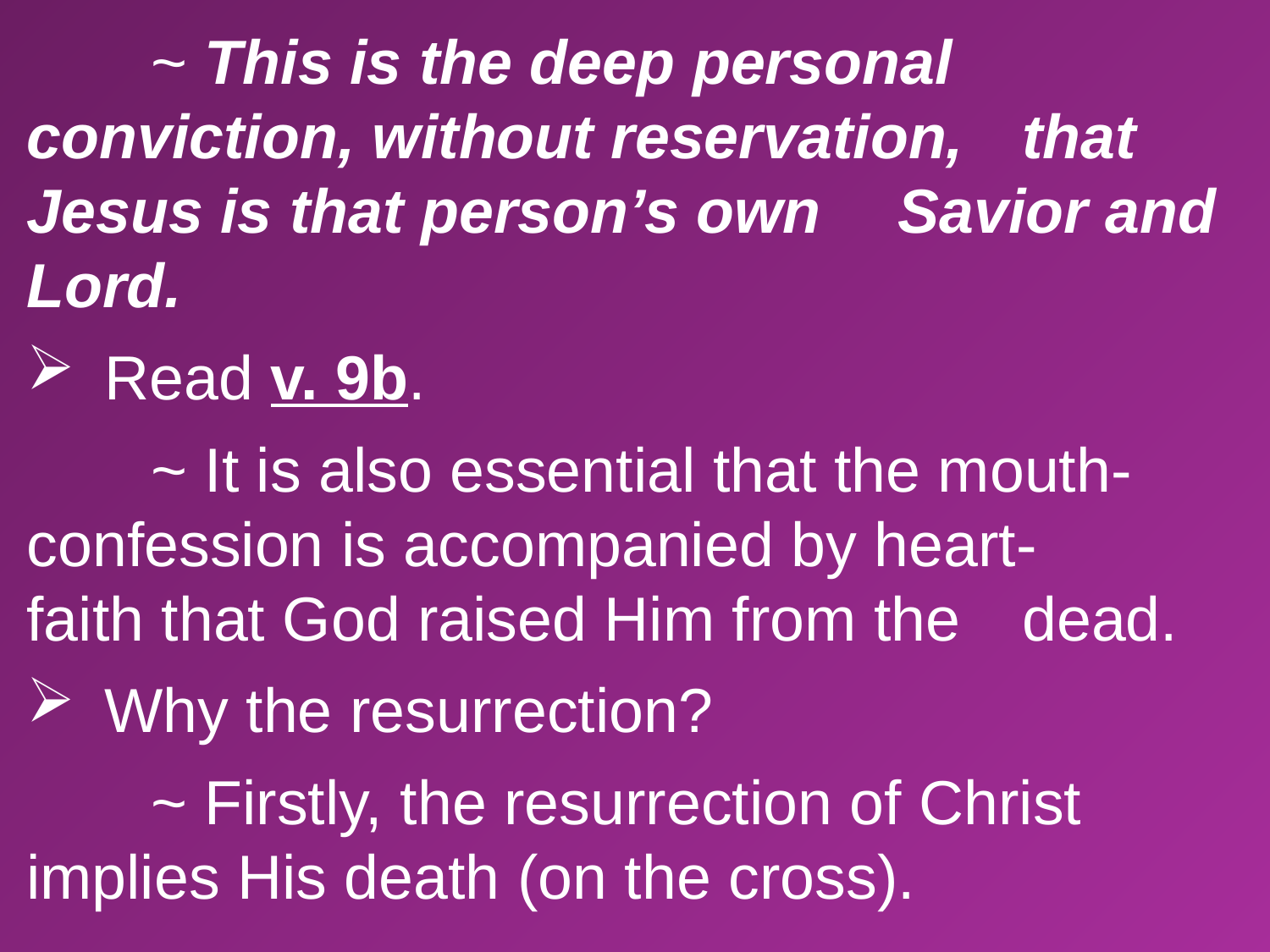

~ This is the deep personal 							conviction, without reservation, 						that Jesus is that person’s own 						Savior and Lord.
Read v. 9b.
		~ It is also essential that the mouth-						confession is accompanied by heart-					faith that God raised Him from the 						dead.
Why the resurrection?
		~ Firstly, the resurrection of Christ 						implies His death (on the cross).